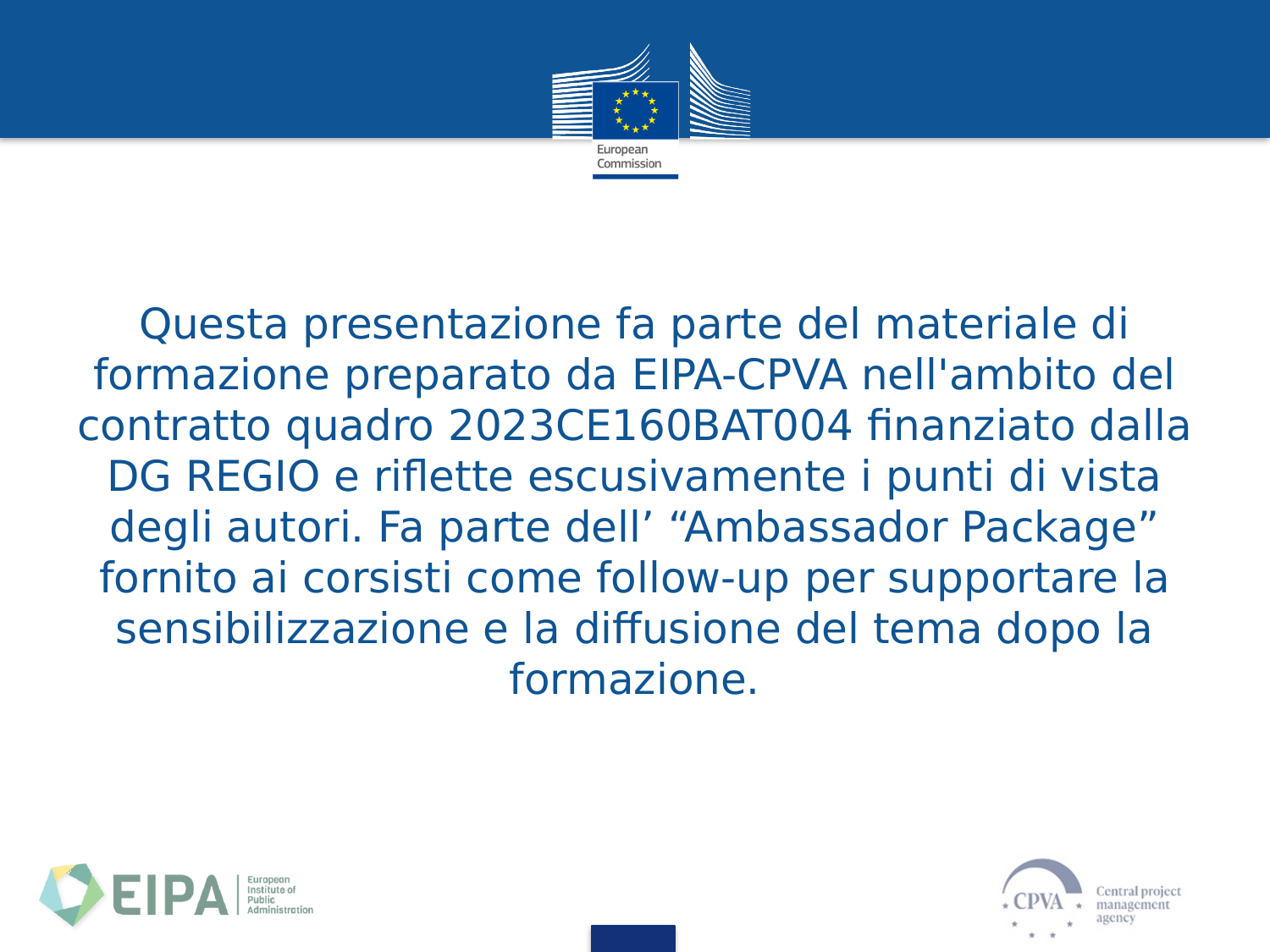

Questa presentazione fa parte del materiale di formazione preparato da EIPA-CPVA nell'ambito del contratto quadro 2023CE160BAT004 finanziato dalla DG REGIO e riflette escusivamente i punti di vista degli autori. Fa parte dell’ “Ambassador Package” fornito ai corsisti come follow-up per supportare la sensibilizzazione e la diffusione del tema dopo la formazione.